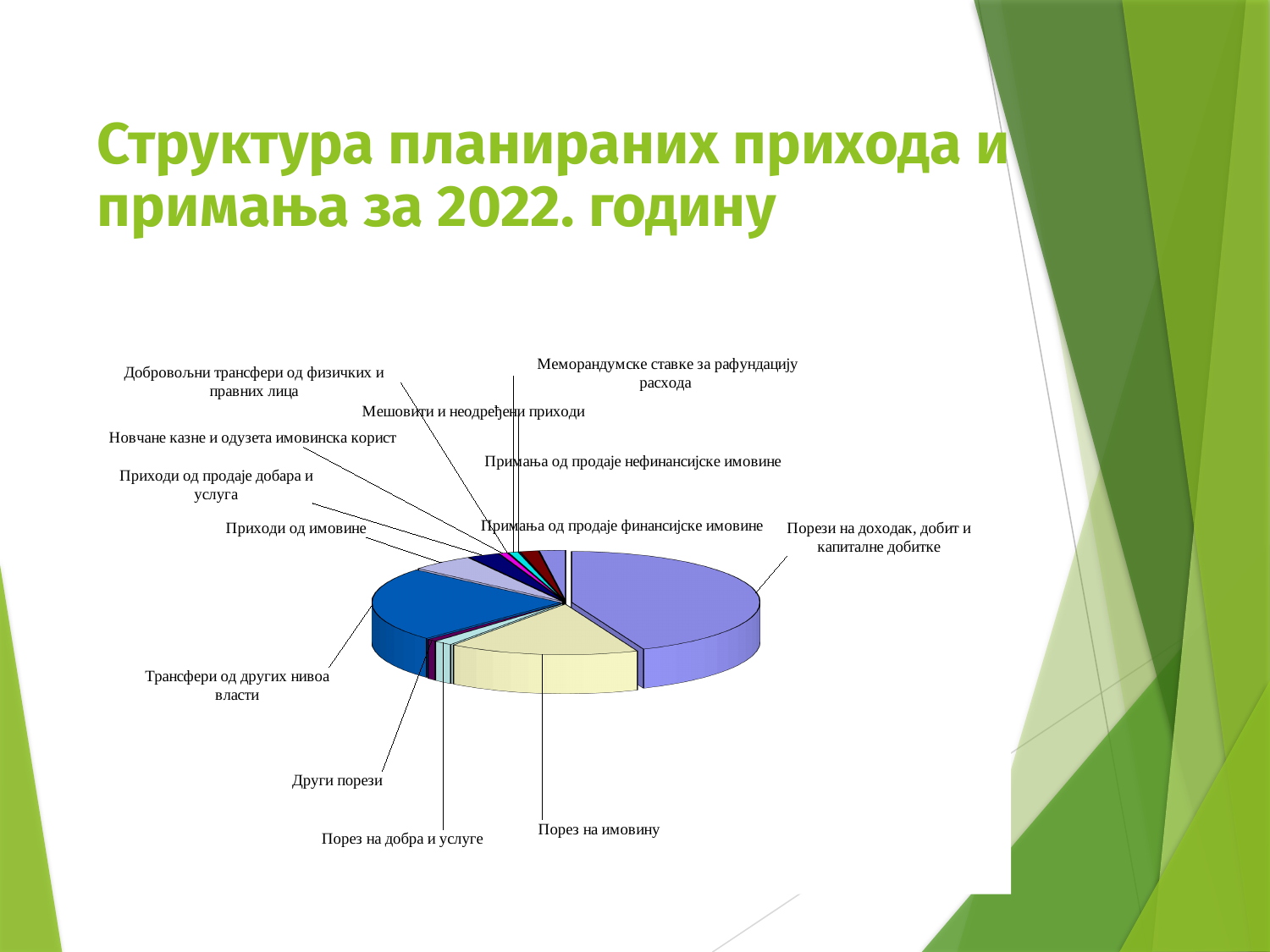

# Структура планираних прихода и примања за 2022. годину

[unsupported chart]

10